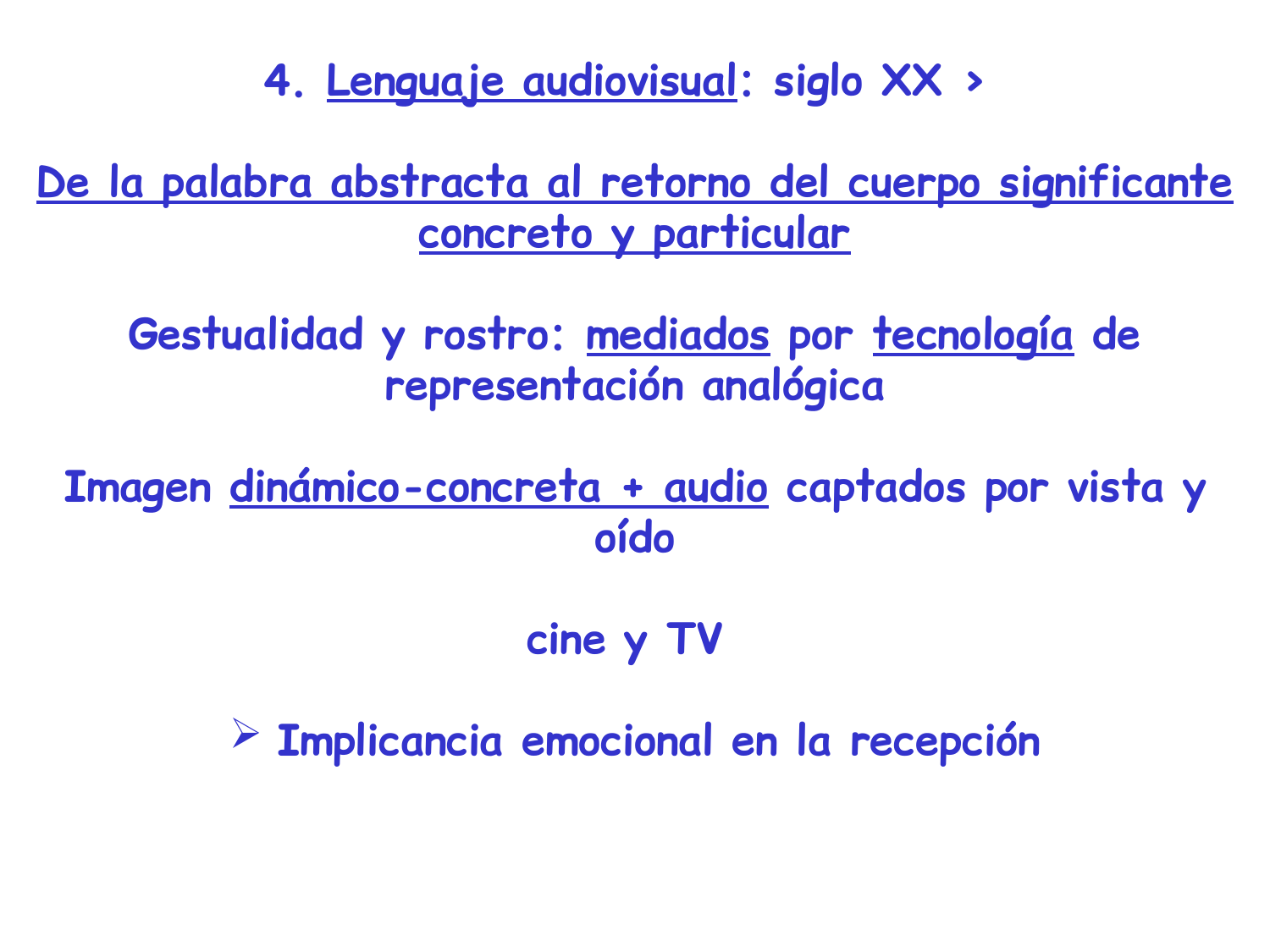

4. Lenguaje audiovisual: siglo XX >

De la palabra abstracta al retorno del cuerpo significante concreto y particular

Gestualidad y rostro: mediados por tecnología de representación analógica

Imagen dinámico-concreta + audio captados por vista y oído

cine y TV

Implicancia emocional en la recepción